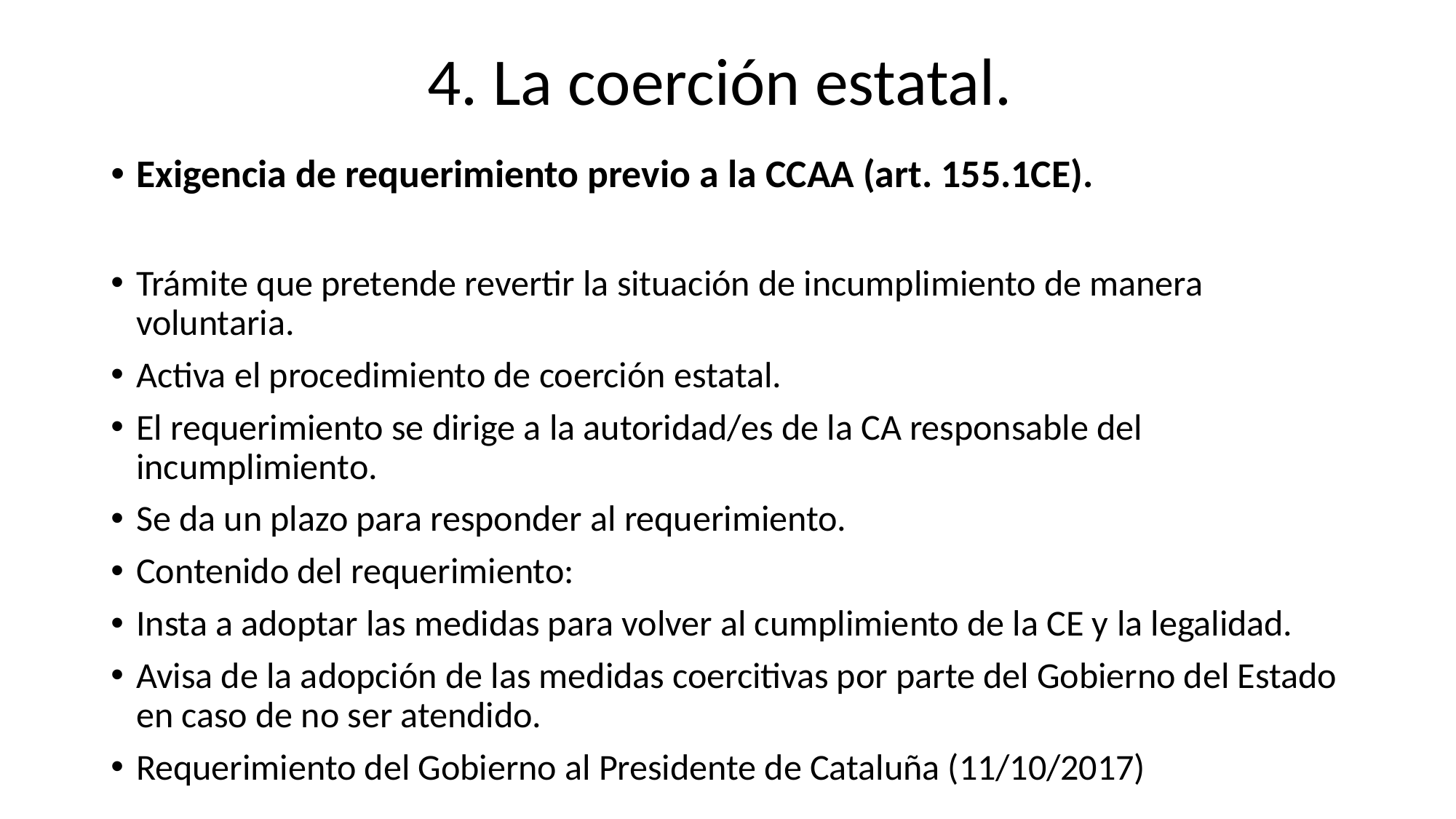

# 4. La coerción estatal.
Exigencia de requerimiento previo a la CCAA (art. 155.1CE).

Trámite que pretende revertir la situación de incumplimiento de manera voluntaria.
Activa el procedimiento de coerción estatal.
El requerimiento se dirige a la autoridad/es de la CA responsable del incumplimiento.
Se da un plazo para responder al requerimiento.
Contenido del requerimiento:
Insta a adoptar las medidas para volver al cumplimiento de la CE y la legalidad.
Avisa de la adopción de las medidas coercitivas por parte del Gobierno del Estado en caso de no ser atendido.
Requerimiento del Gobierno al Presidente de Cataluña (11/10/2017)